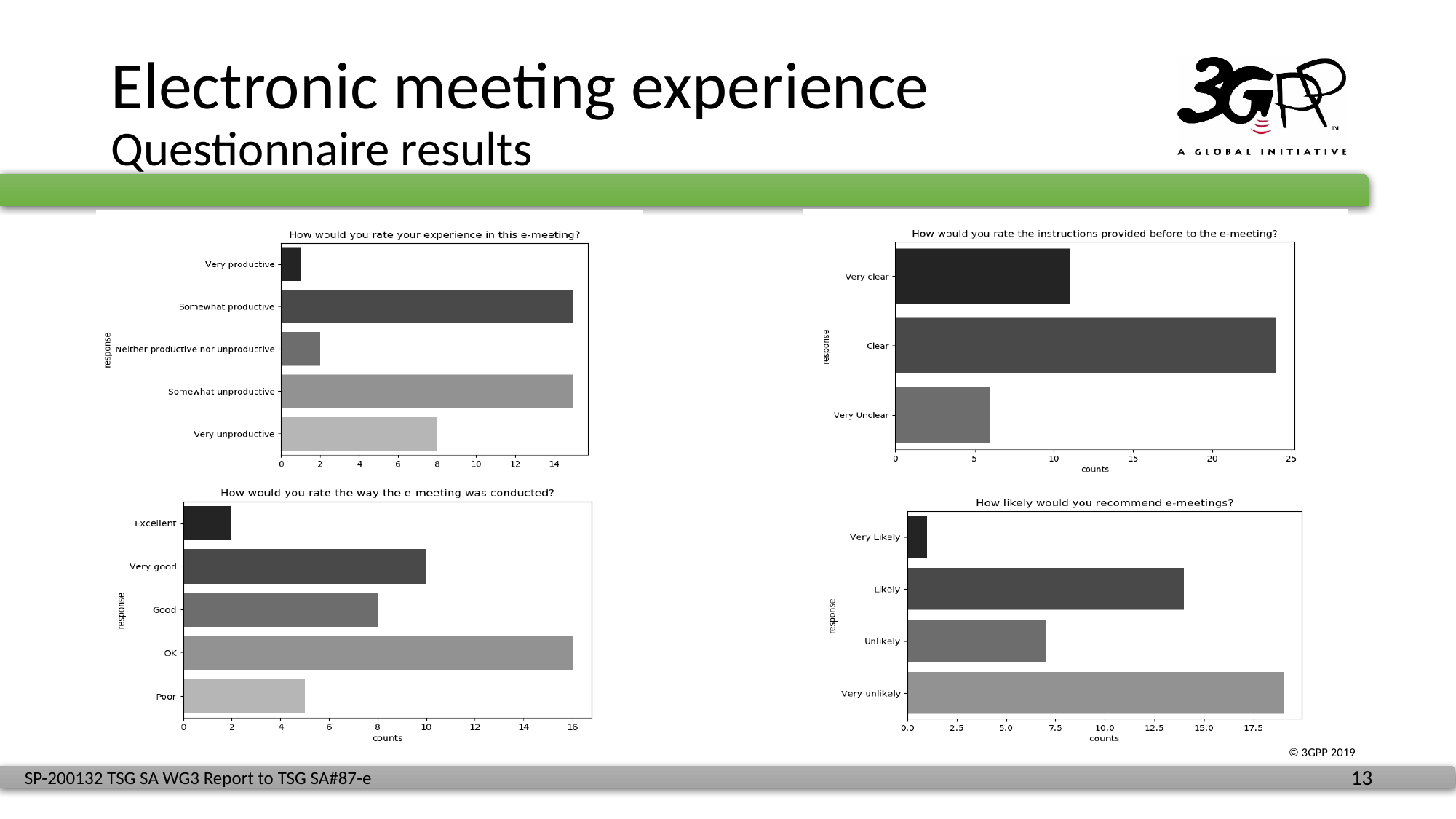

# Electronic meeting experience Questionnaire results

### Chart: How would you rate the instructions provided before the e-meeting?

| Category | Total |
|---|---|
| Clear | 24.0 |
| Very clear | 11.0 |
| Very Unclear | 6.0 |

### Chart: How would you rate your experience in this e-meeting?

| Category | Total |
|---|---|
| Neither productive nor unproductive | 2.0 |
| Somewhat productive | 15.0 |
| Somewhat unproductive | 15.0 |
| Very unproductive | 8.0 |
| Very productive | 1.0 |

### Chart: How would you rate the way the e-meeting was conducted?

| Category | Total |
|---|---|
| Excellent | 2.0 |
| Good | 8.0 |
| OK | 16.0 |
| Poor | 5.0 |
| Very good | 10.0 |

### Chart: How likely would you recommend e-meetings?

| Category | Total |
|---|---|
| Likely | 14.0 |
| Unlikely | 7.0 |
| Very Likely | 1.0 |
| Very unlikely | 19.0 |